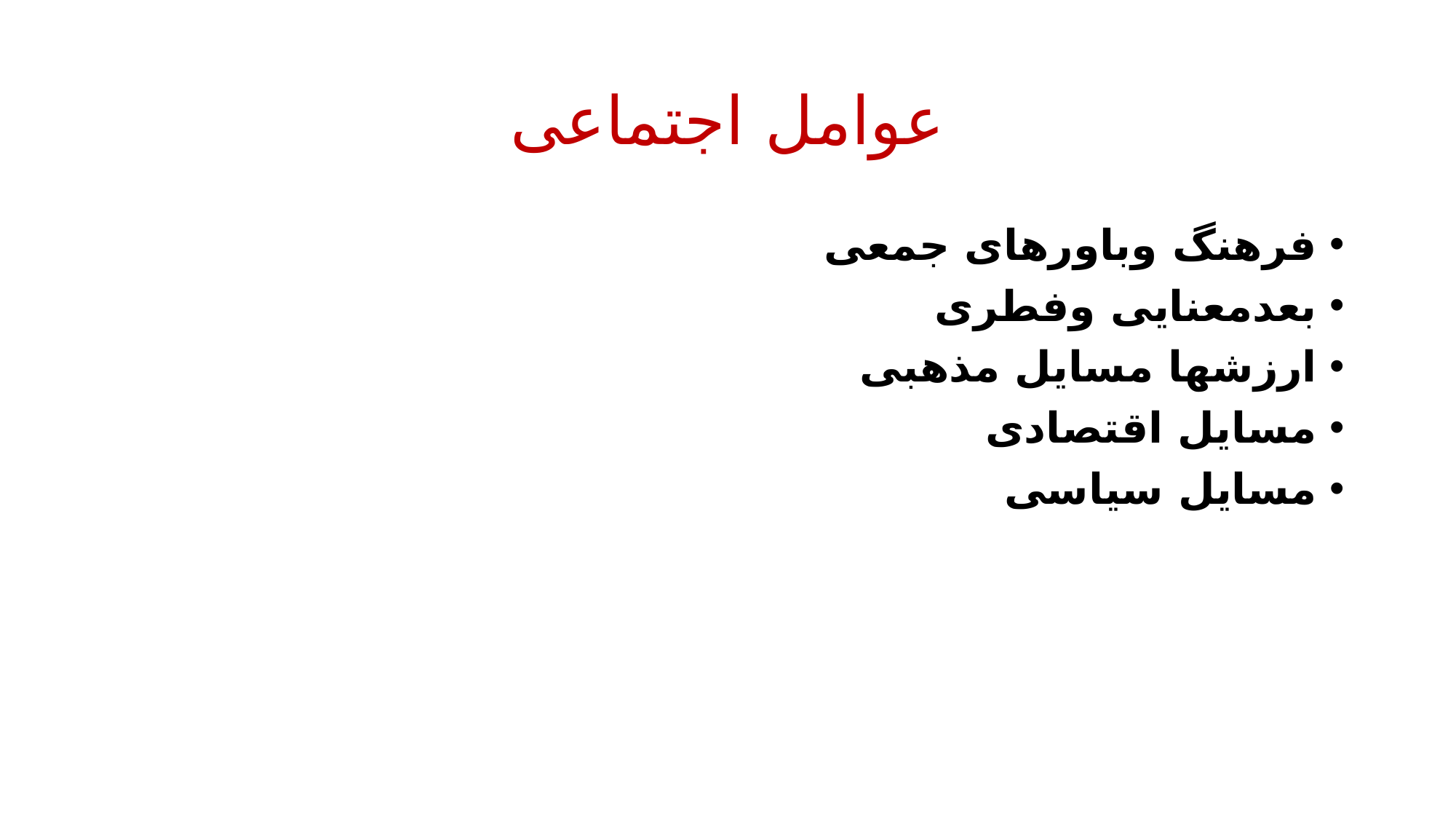

# عوامل اجتماعی
فرهنگ وباورهای جمعی
بعدمعنایی وفطری
ارزشها مسایل مذهبی
مسایل اقتصادی
مسایل سیاسی